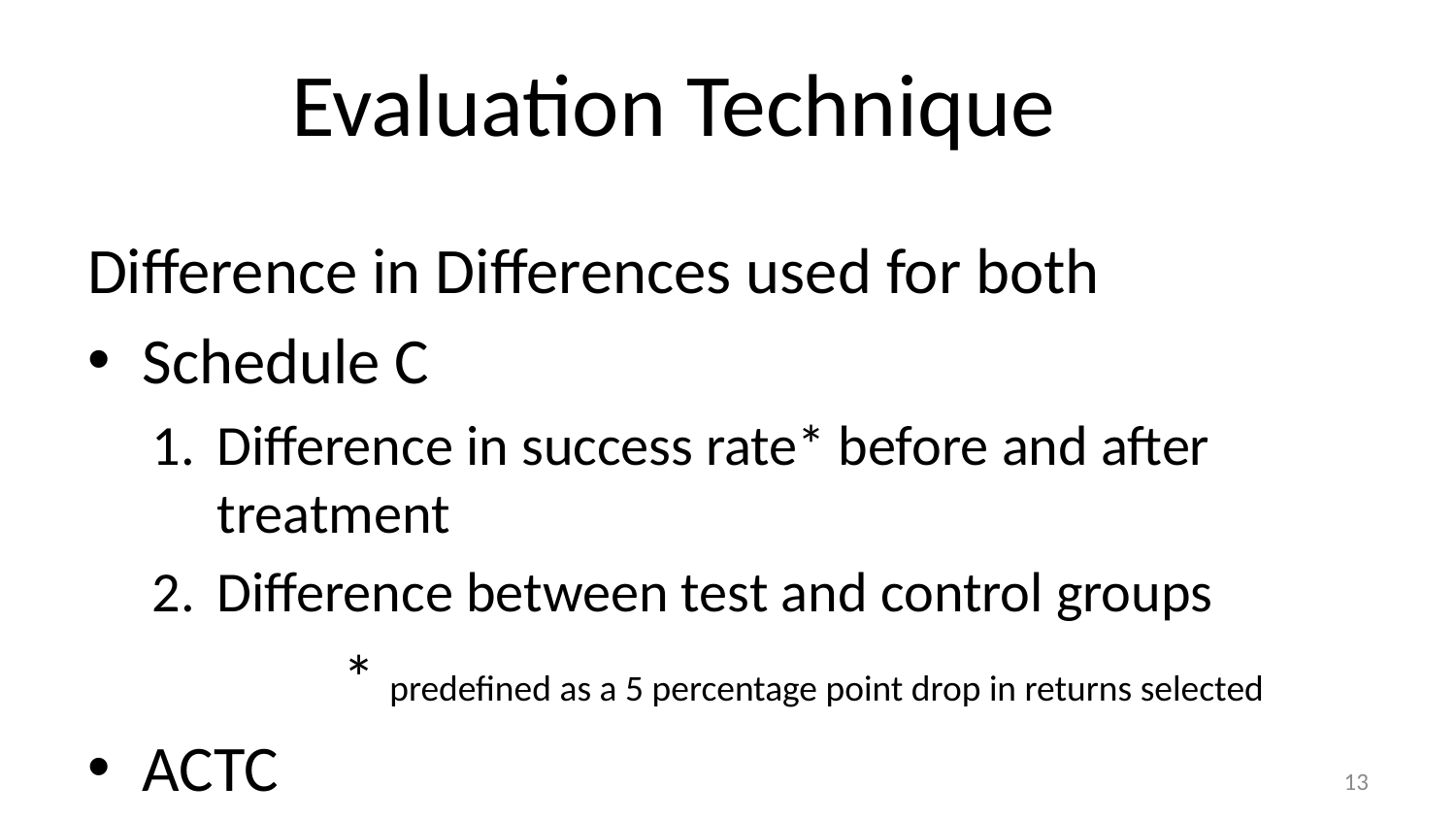

# Evaluation Technique
Difference in Differences used for both
Schedule C
Difference in success rate* before and after treatment
Difference between test and control groups
	* predefined as a 5 percentage point drop in returns selected
ACTC
Difference in ACTC claims before and after treatment
Difference between test and control groups

13